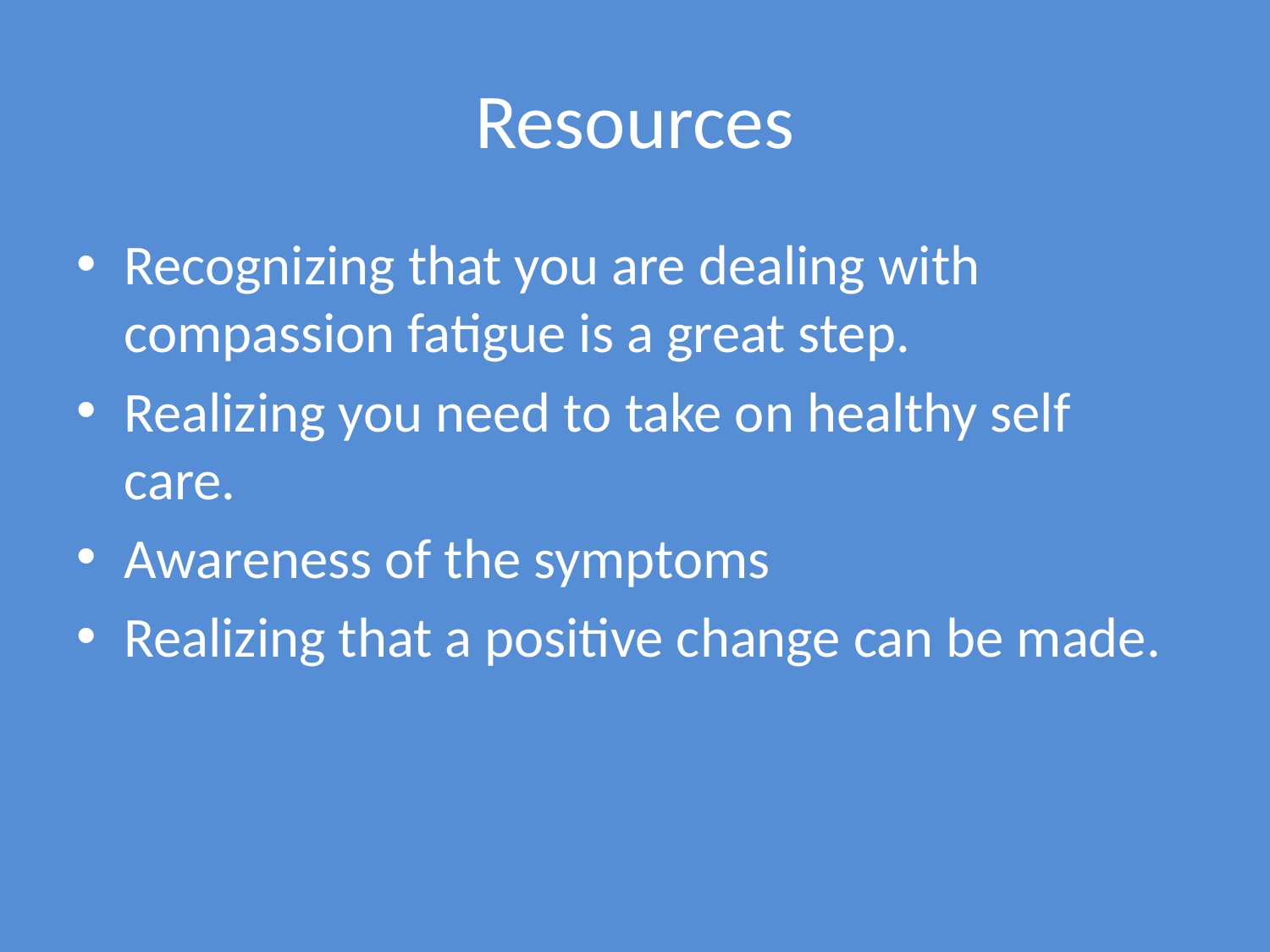

# Resources
Recognizing that you are dealing with compassion fatigue is a great step.
Realizing you need to take on healthy self care.
Awareness of the symptoms
Realizing that a positive change can be made.